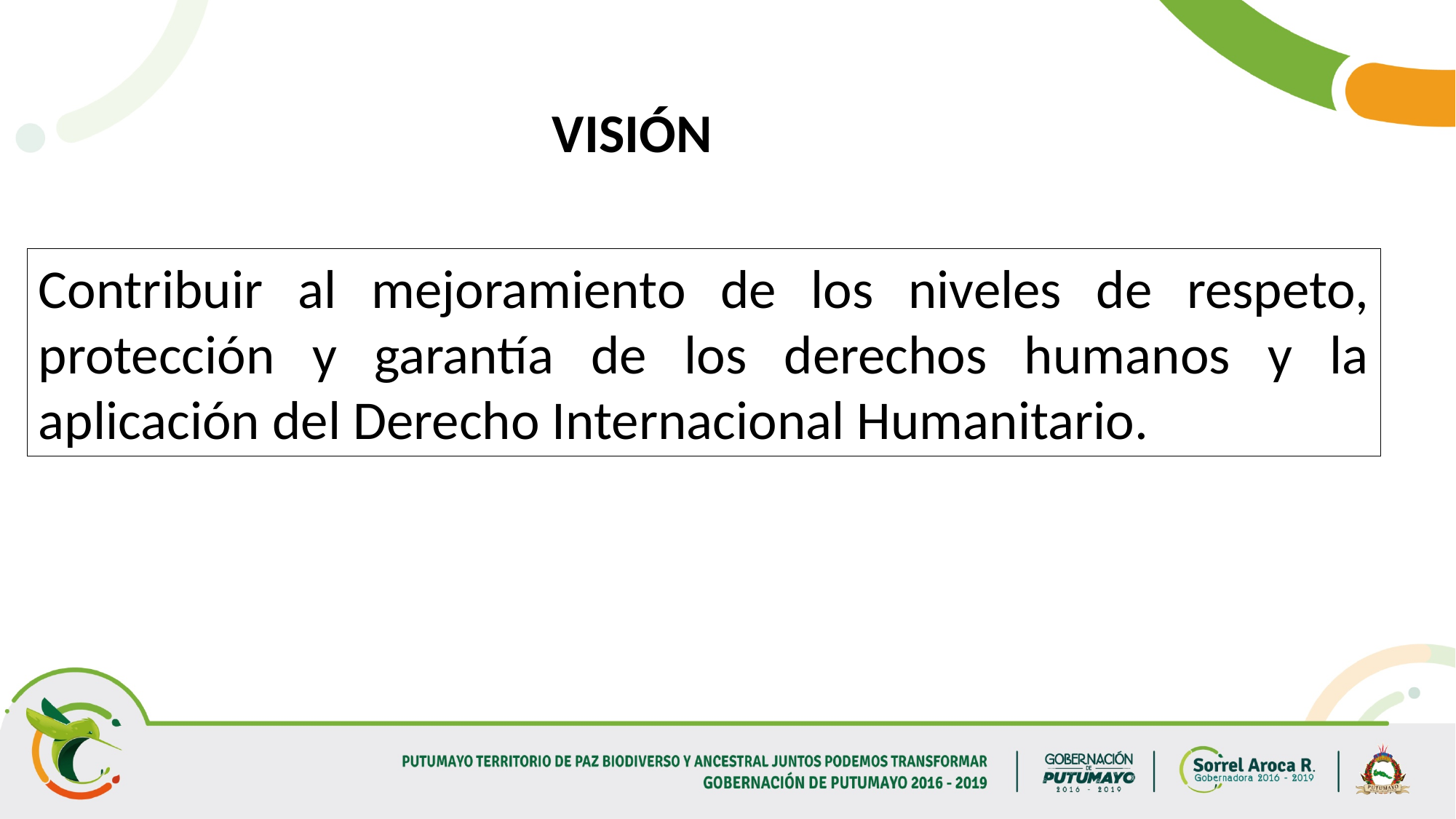

VISIÓN
Contribuir al mejoramiento de los niveles de respeto, protección y garantía de los derechos humanos y la aplicación del Derecho Internacional Humanitario.